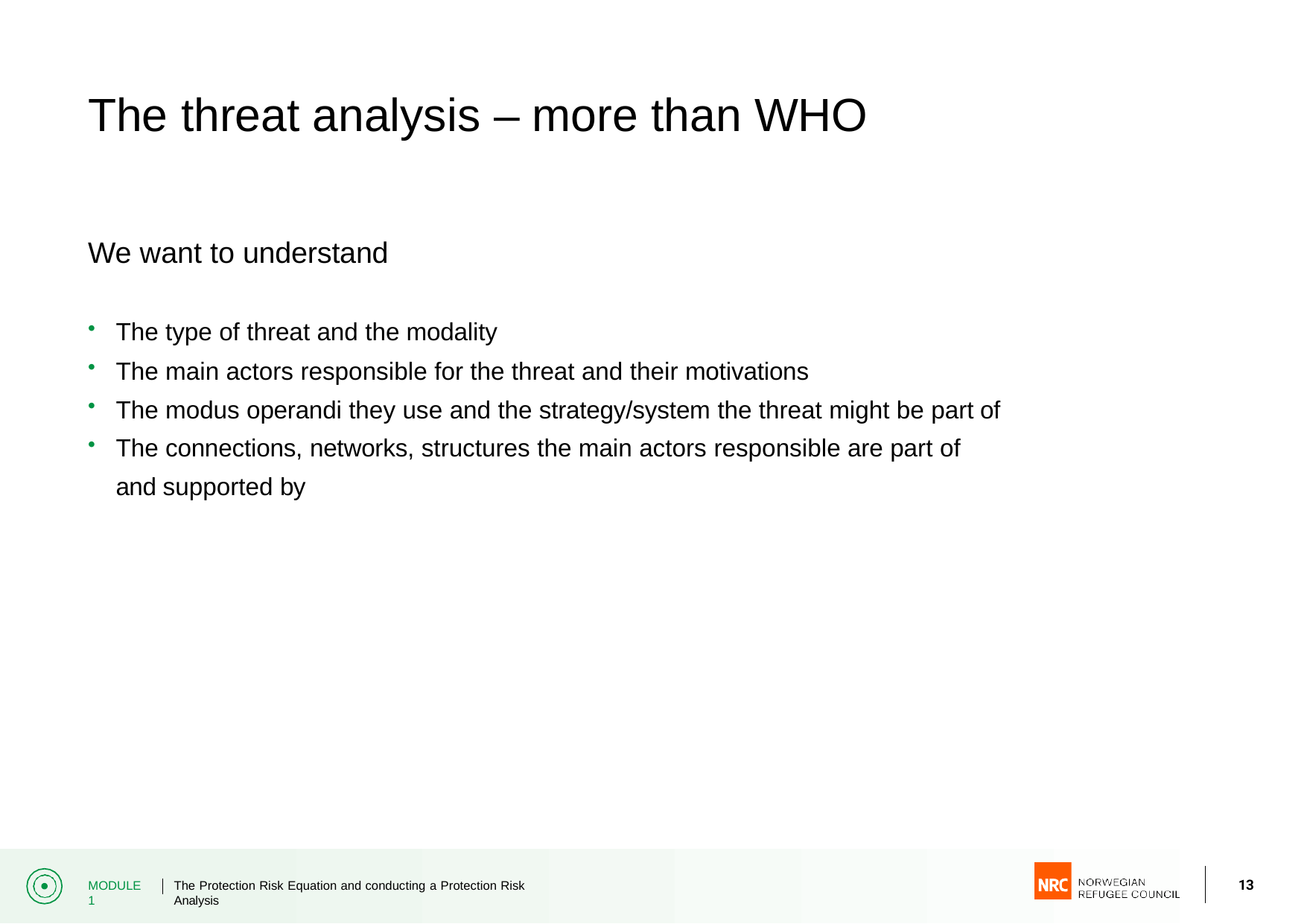

# The threat analysis – more than WHO
We want to understand

The type of threat and the modality
The main actors responsible for the threat and their motivations
The modus operandi they use and the strategy/system the threat might be part of
The connections, networks, structures the main actors responsible are part of and supported by
13
MODULE 1
The Protection Risk Equation and conducting a Protection Risk Analysis